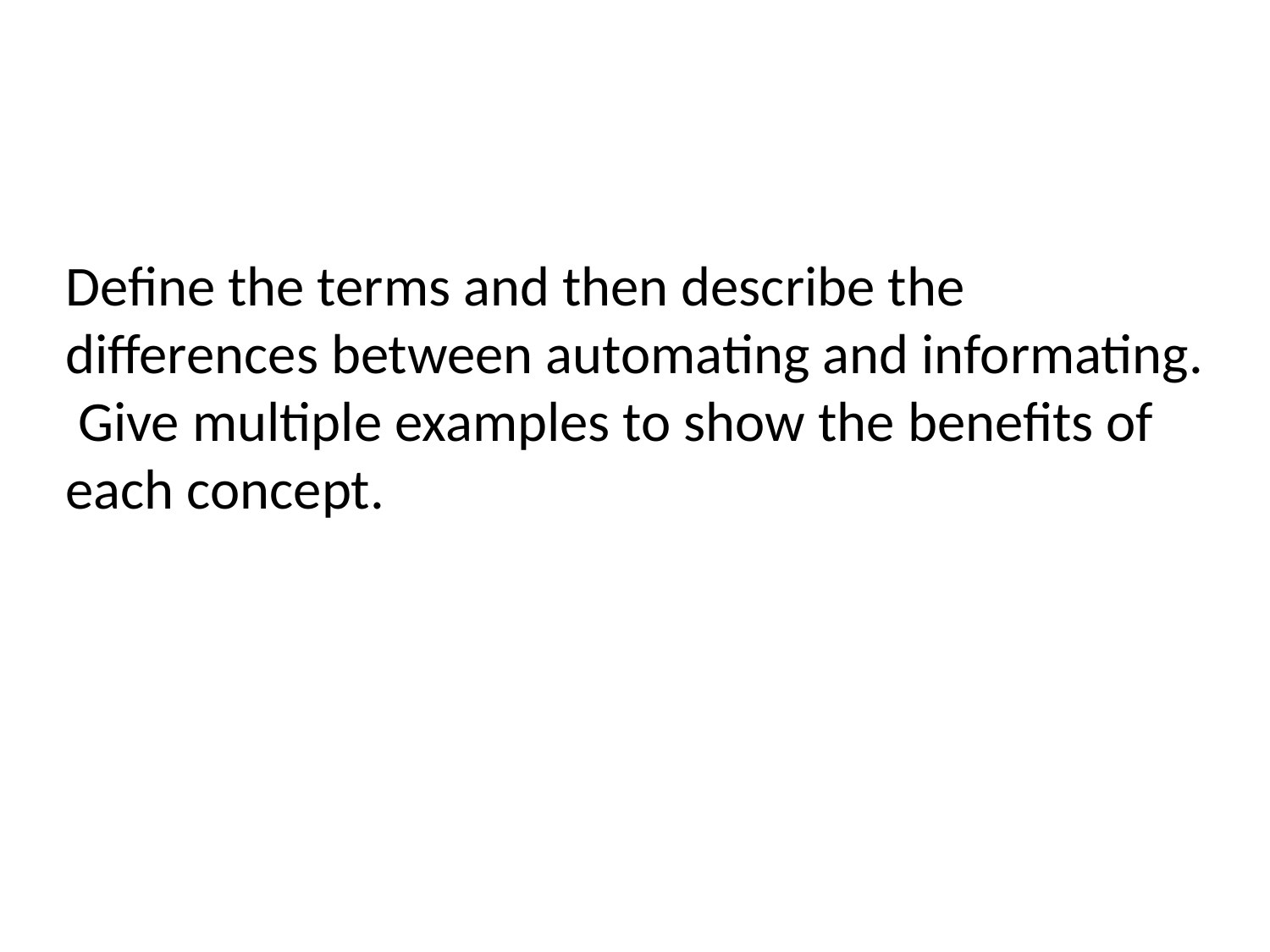

Define the terms and then describe the differences between automating and informating.  Give multiple examples to show the benefits of each concept.